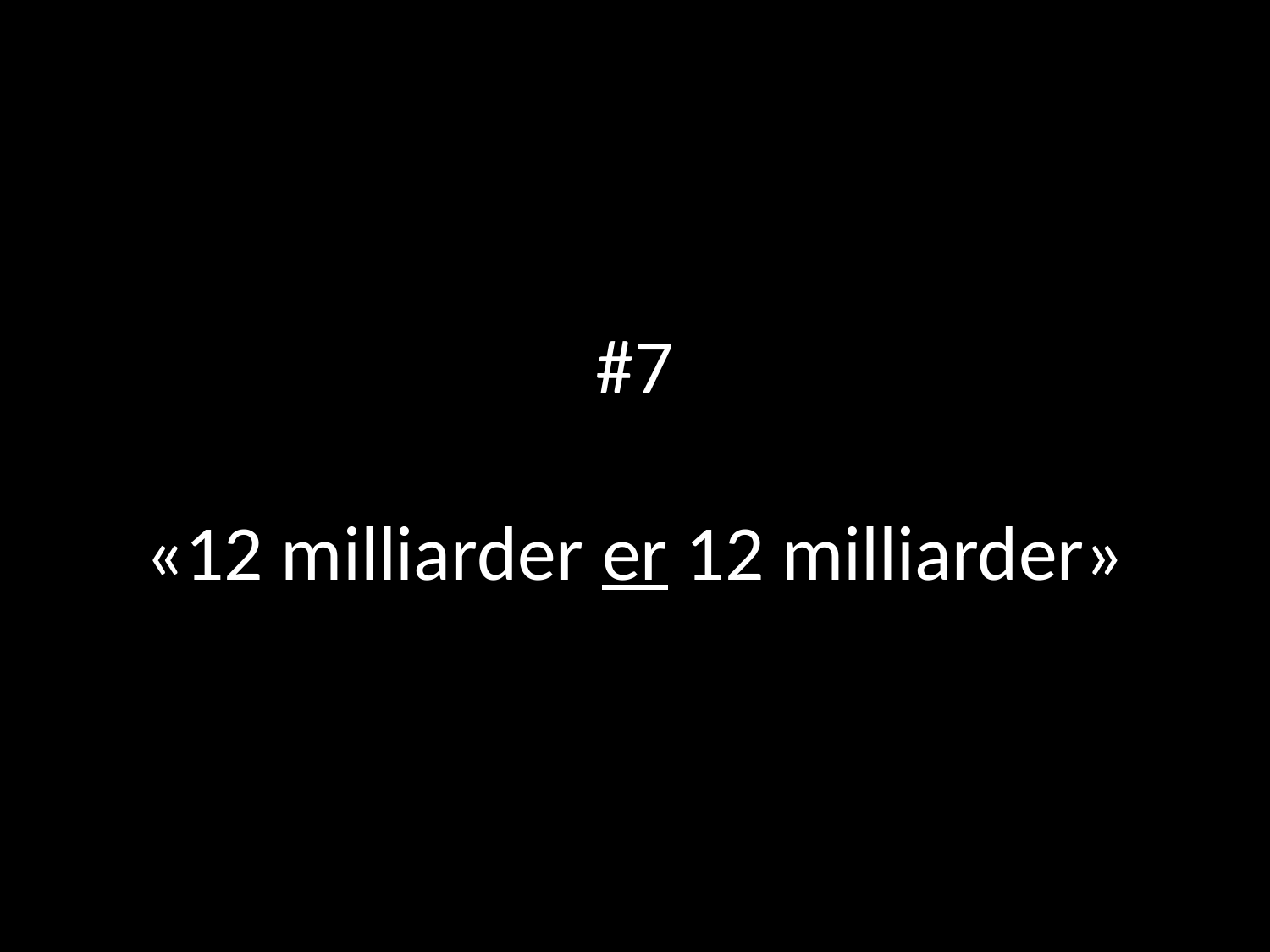

# #7 «12 milliarder er 12 milliarder»